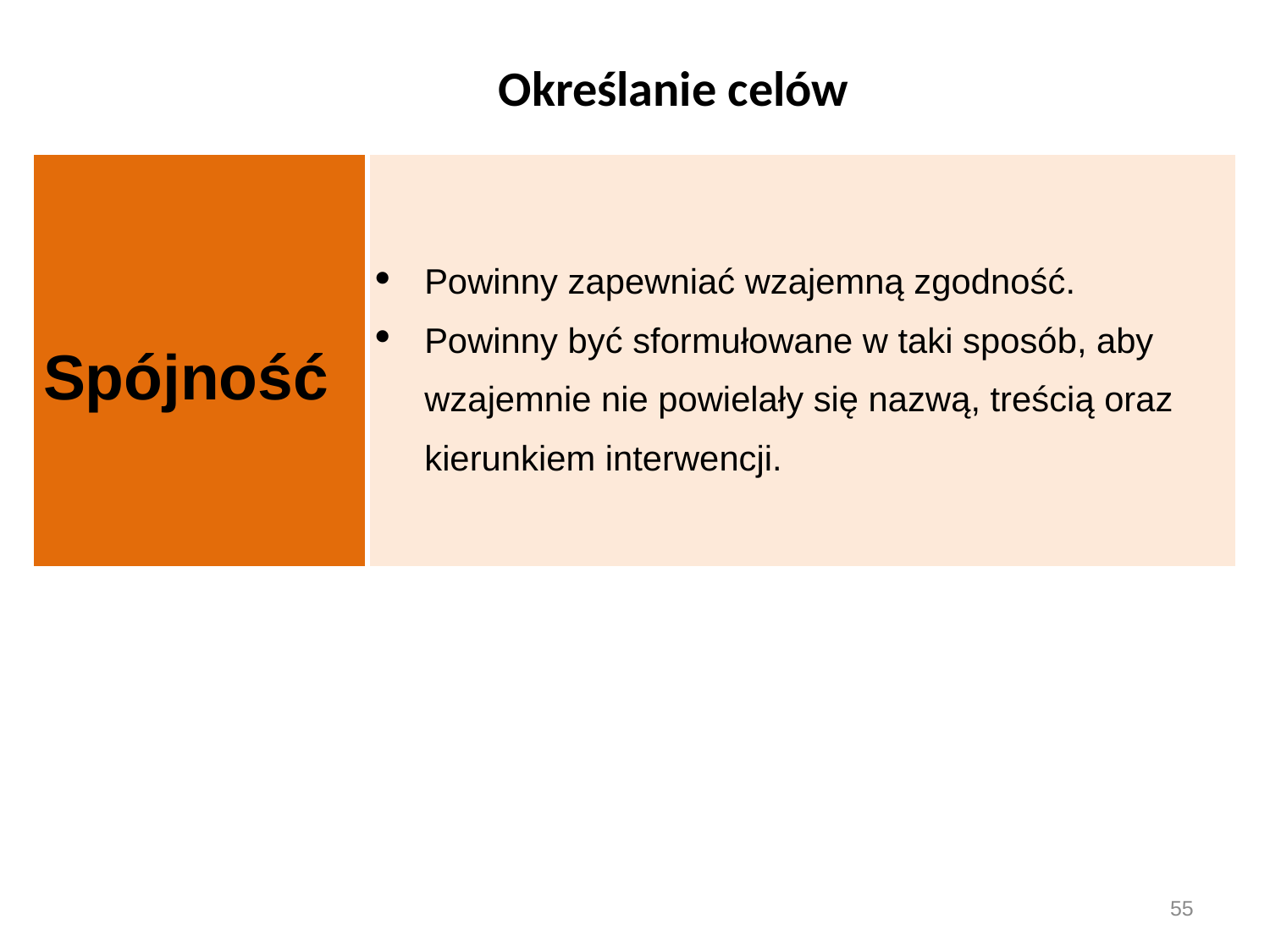

# Określanie celów
| Spójność | Powinny zapewniać wzajemną zgodność. Powinny być sformułowane w taki sposób, aby wzajemnie nie powielały się nazwą, treścią oraz kierunkiem interwencji. |
| --- | --- |
55